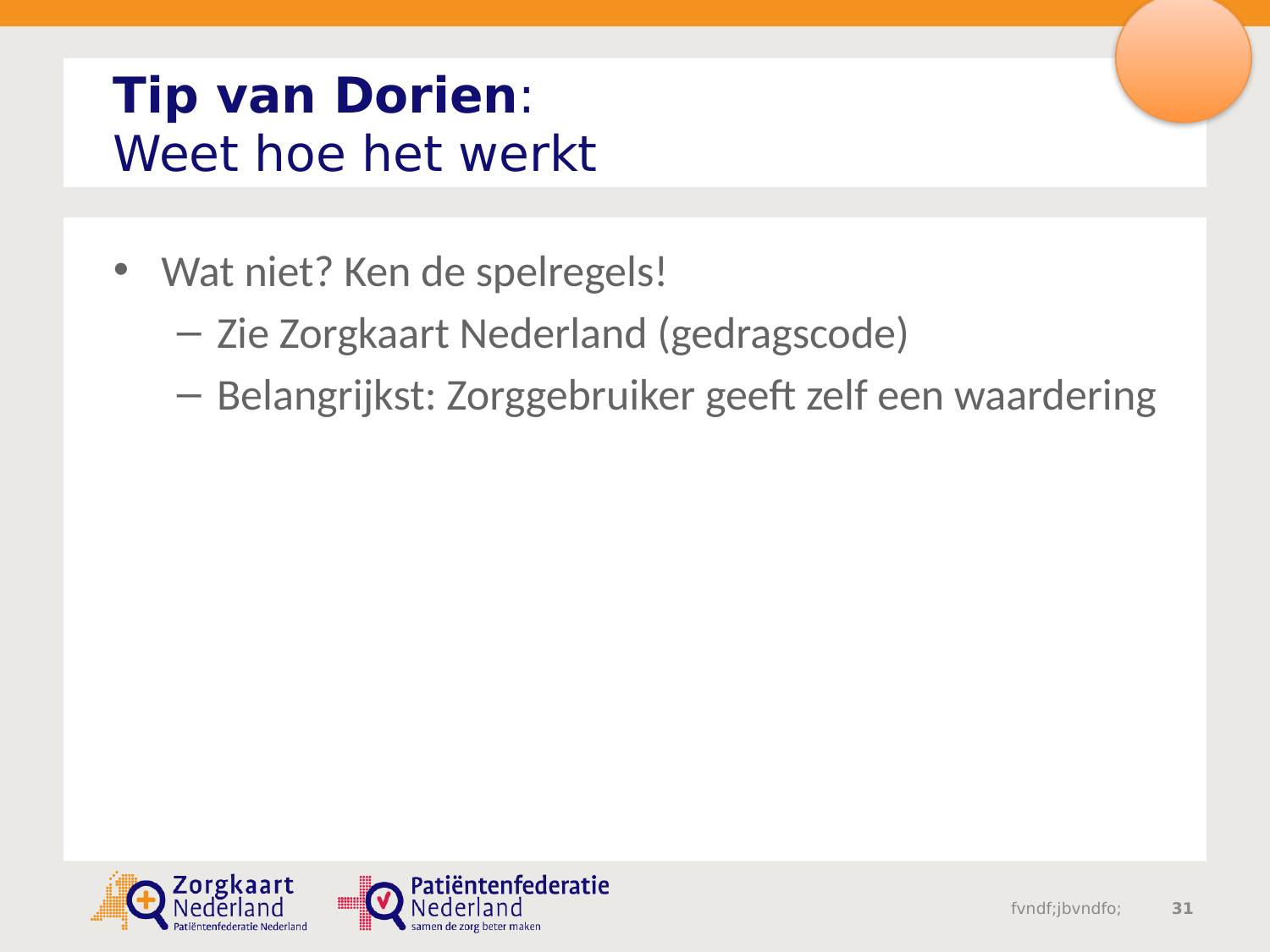

# Tip van Dorien: Weet hoe het werkt
Wat niet? Ken de spelregels!
Zie Zorgkaart Nederland (gedragscode)
Belangrijkst: Zorggebruiker geeft zelf een waardering

fvndf;jbvndfo;
31